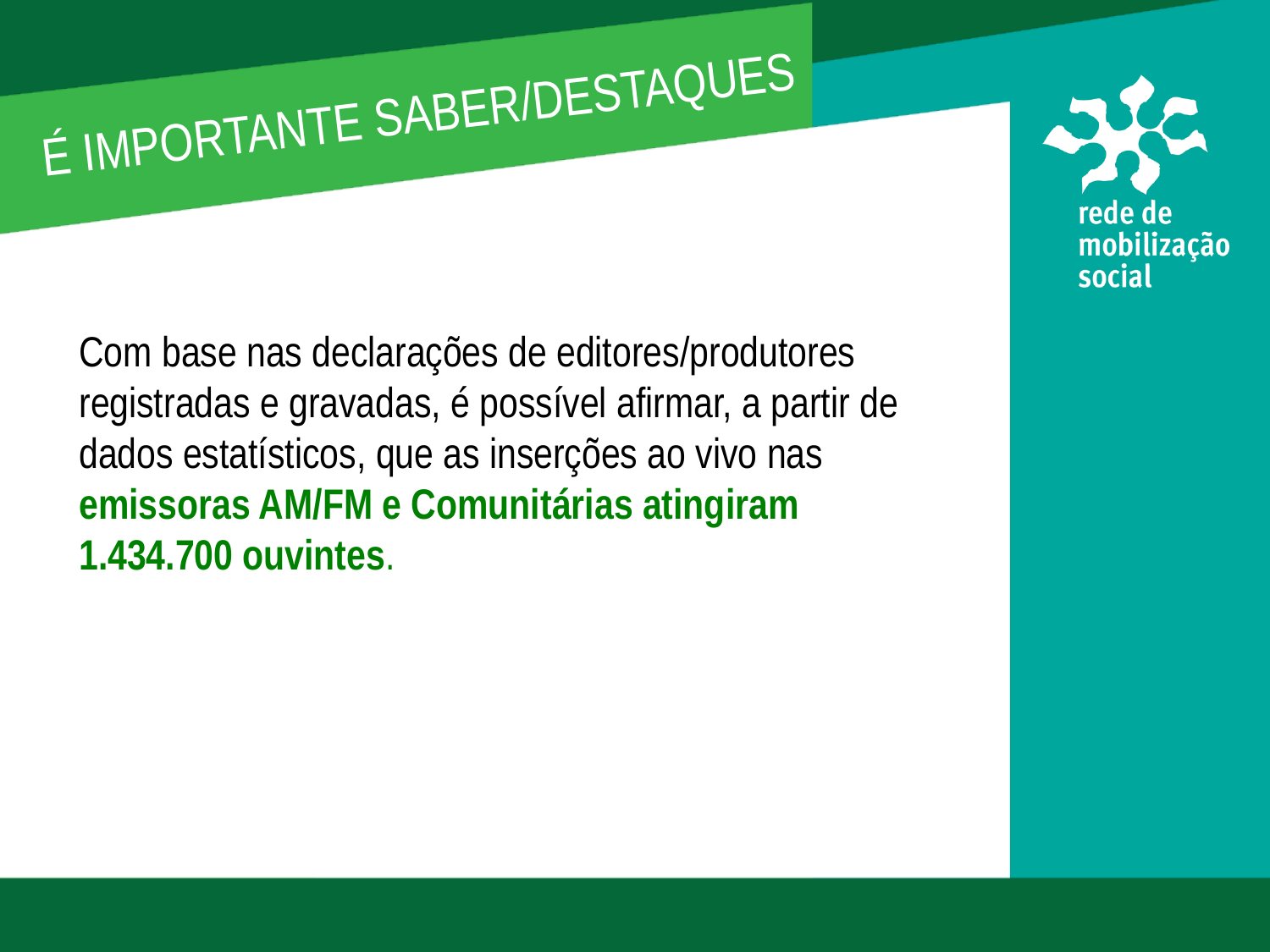

É IMPORTANTE SABER/DESTAQUES
Com base nas declarações de editores/produtores registradas e gravadas, é possível afirmar, a partir de dados estatísticos, que as inserções ao vivo nas emissoras AM/FM e Comunitárias atingiram 1.434.700 ouvintes.